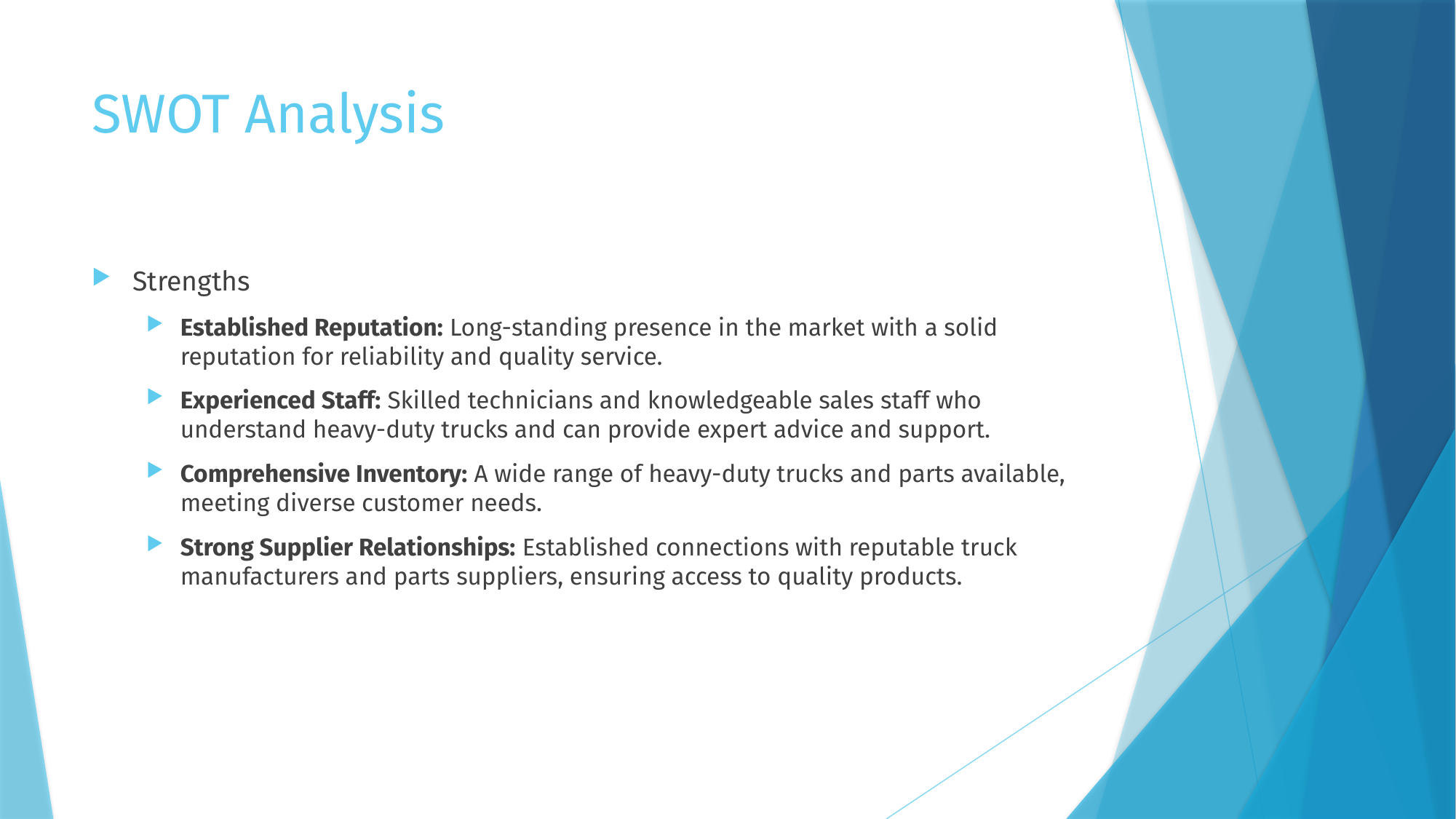

# SWOT Analysis
Strengths
Established Reputation: Long-standing presence in the market with a solid reputation for reliability and quality service.
Experienced Staff: Skilled technicians and knowledgeable sales staff who understand heavy-duty trucks and can provide expert advice and support.
Comprehensive Inventory: A wide range of heavy-duty trucks and parts available, meeting diverse customer needs.
Strong Supplier Relationships: Established connections with reputable truck manufacturers and parts suppliers, ensuring access to quality products.